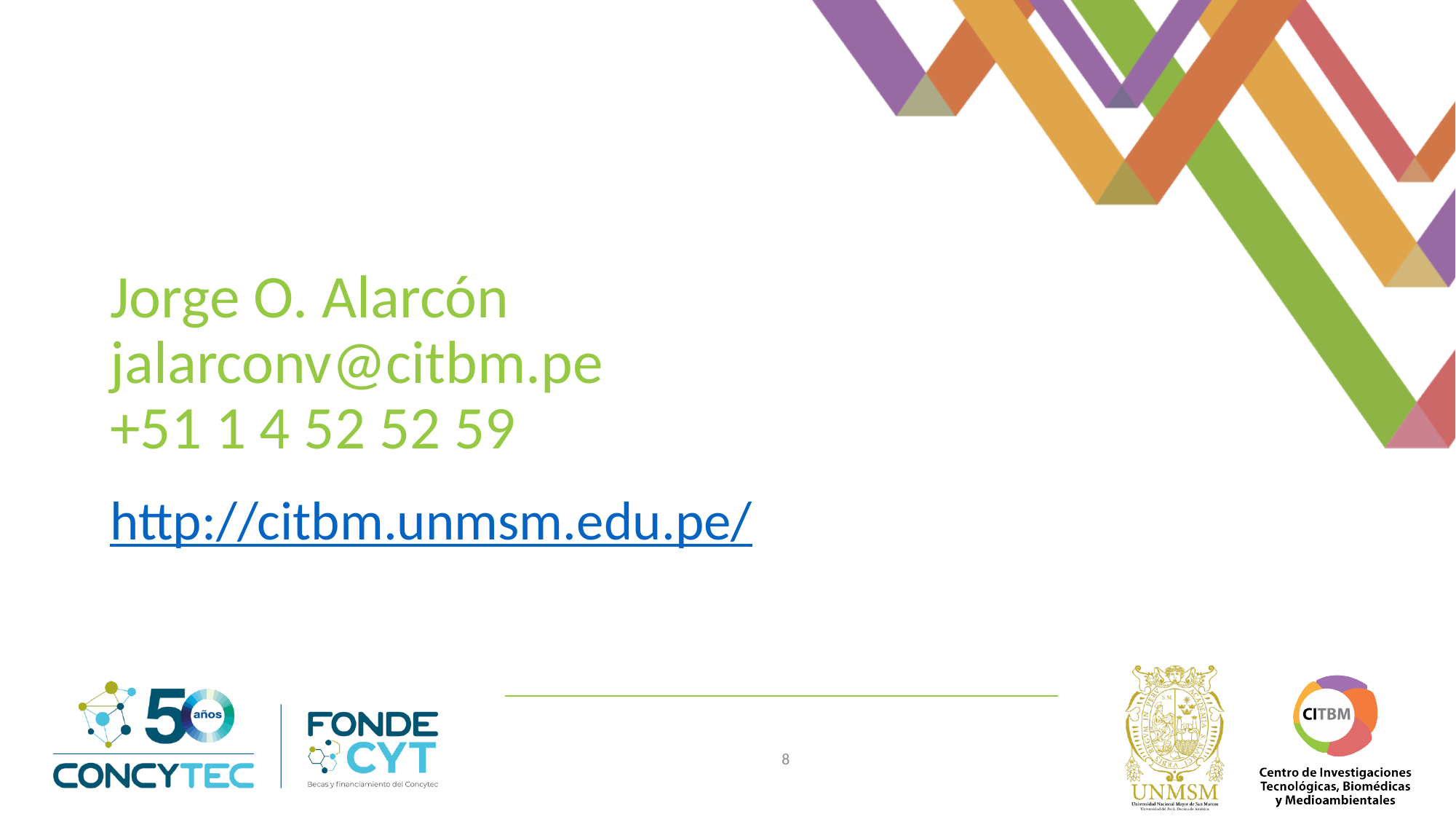

# Jorge O. Alarcón jalarconv@citbm.pe +51 1 4 52 52 59
http://citbm.unmsm.edu.pe/
8